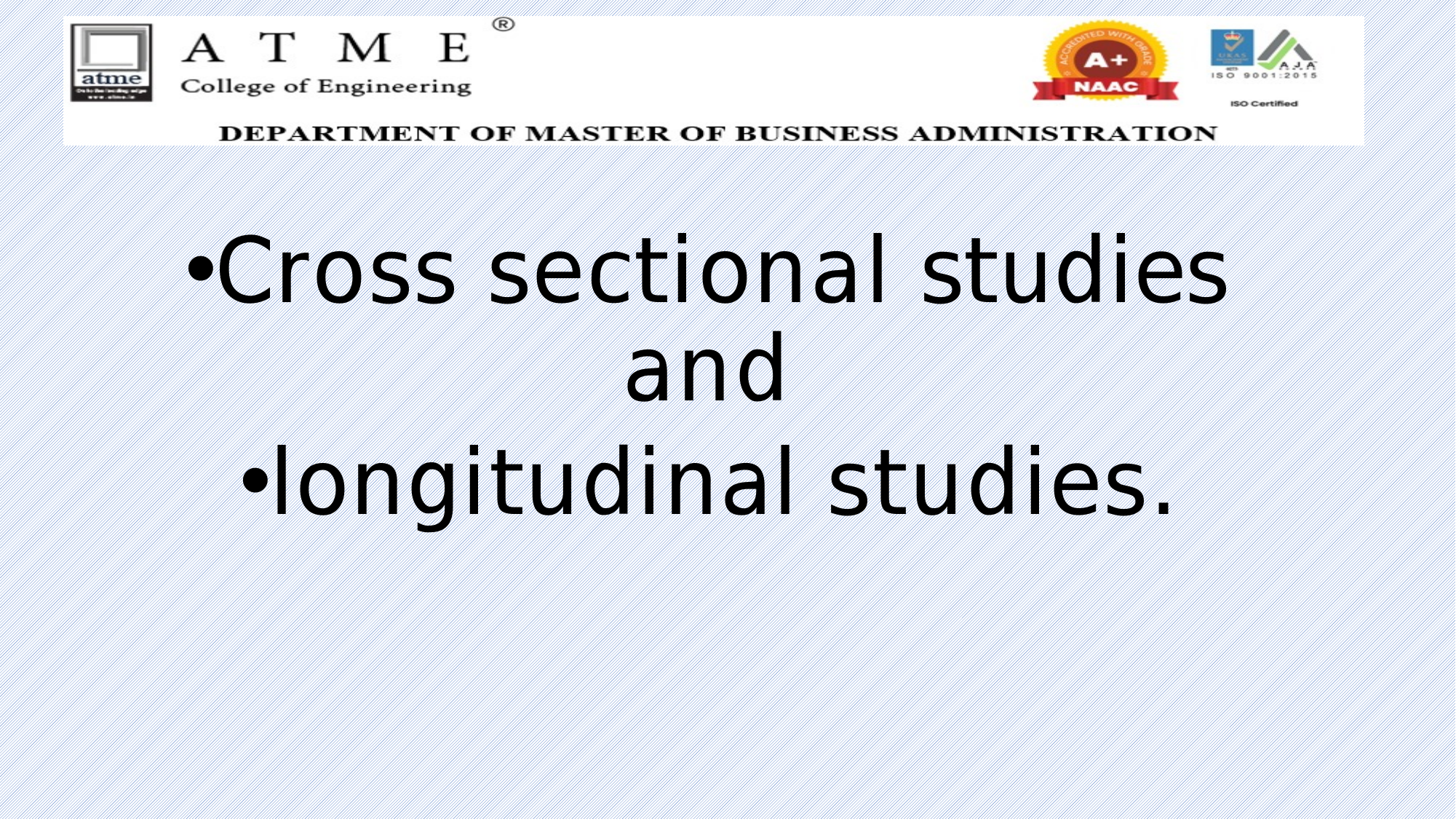

#
Cross sectional studies and
longitudinal studies.